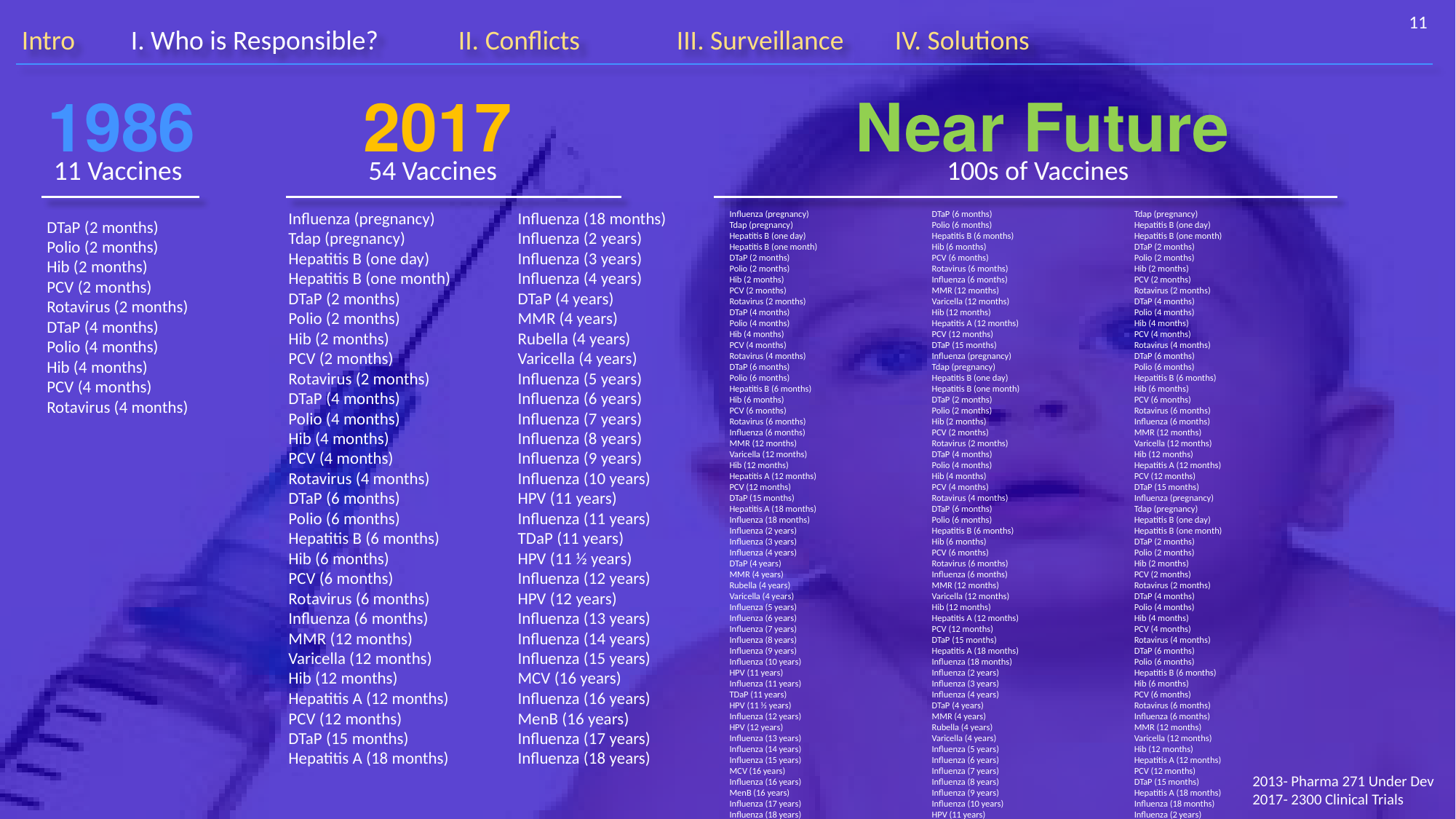

11
15
Near Future
100s of Vaccines

Influenza (pregnancy)
Tdap (pregnancy)
Hepatitis B (one day)
Hepatitis B (one month)
DTaP (2 months)
Polio (2 months)
Hib (2 months)
PCV (2 months)
Rotavirus (2 months)
DTaP (4 months)
Polio (4 months)
Hib (4 months)
PCV (4 months)
Rotavirus (4 months)
DTaP (6 months)
Polio (6 months)
Hepatitis B (6 months)
Hib (6 months)
PCV (6 months)
Rotavirus (6 months)
Influenza (6 months)
MMR (12 months)
Varicella (12 months)
Hib (12 months)
Hepatitis A (12 months)
PCV (12 months)
DTaP (15 months)
Hepatitis A (18 months)
Influenza (18 months)
Influenza (2 years)
Influenza (3 years)
Influenza (4 years)
DTaP (4 years)
MMR (4 years)
Rubella (4 years)
Varicella (4 years)
Influenza (5 years)
Influenza (6 years)
Influenza (7 years)
Influenza (8 years)
Influenza (9 years)
Influenza (10 years)
HPV (11 years)
Influenza (11 years)
TDaP (11 years)
HPV (11 ½ years)
Influenza (12 years)
HPV (12 years)
Influenza (13 years)
Influenza (14 years)
Influenza (15 years)
MCV (16 years)
Influenza (16 years)
MenB (16 years)
Influenza (17 years)
Influenza (18 years)
Influenza (pregnancy)
Tdap (pregnancy)
Hepatitis B (one day)
Hepatitis B (one month)
DTaP (2 months)
Polio (2 months)
Hib (2 months)
PCV (2 months)
Rotavirus (2 months)
DTaP (4 months)
Polio (4 months)
Hib (4 months)
PCV (4 months)
Rotavirus (4 months)
DTaP (6 months)
Polio (6 months)
Hepatitis B (6 months)
Hib (6 months)
PCV (6 months)
Rotavirus (6 months)
Influenza (6 months)
MMR (12 months)
Varicella (12 months)
Hib (12 months)
Hepatitis A (12 months)
PCV (12 months)
DTaP (15 months)
Influenza (pregnancy)
Tdap (pregnancy)
Hepatitis B (one day)
Hepatitis B (one month)
DTaP (2 months)
Polio (2 months)
Hib (2 months)
PCV (2 months)
Rotavirus (2 months)
DTaP (4 months)
Polio (4 months)
Hib (4 months)
PCV (4 months)
Rotavirus (4 months)
DTaP (6 months)
Polio (6 months)
Hepatitis B (6 months)
Hib (6 months)
PCV (6 months)
Rotavirus (6 months)
Influenza (6 months)
MMR (12 months)
Varicella (12 months)
Hib (12 months)
Hepatitis A (12 months)
PCV (12 months)
DTaP (15 months)
Hepatitis A (18 months)
Influenza (18 months)
Influenza (2 years)
Influenza (3 years)
Influenza (4 years)
DTaP (4 years)
MMR (4 years)
Rubella (4 years)
Varicella (4 years)
Influenza (5 years)
Influenza (6 years)
Influenza (7 years)
Influenza (8 years)
Influenza (9 years)
Influenza (10 years)
HPV (11 years)
Influenza (11 years)
TDaP (11 years)
HPV (11 ½ years)
Influenza (12 years)
HPV (12 years)
Influenza (13 years)
Influenza (14 years)
Influenza (15 years)
MCV (16 years)
Influenza (16 years)
MenB (16 years)
Influenza (17 years)
Influenza (18 years)
Influenza (pregnancy)
Tdap (pregnancy)
Hepatitis B (one day)
Hepatitis B (one month)
DTaP (2 months)
Polio (2 months)
Hib (2 months)
PCV (2 months)
Rotavirus (2 months)
DTaP (4 months)
Polio (4 months)
Hib (4 months)
PCV (4 months)
Rotavirus (4 months)
DTaP (6 months)
Polio (6 months)
Hepatitis B (6 months)
Hib (6 months)
PCV (6 months)
Rotavirus (6 months)
Influenza (6 months)
MMR (12 months)
Varicella (12 months)
Hib (12 months)
Hepatitis A (12 months)
PCV (12 months)
DTaP (15 months)
Influenza (pregnancy)
Tdap (pregnancy)
Hepatitis B (one day)
Hepatitis B (one month)
DTaP (2 months)
Polio (2 months)
Hib (2 months)
PCV (2 months)
Rotavirus (2 months)
DTaP (4 months)
Polio (4 months)
Hib (4 months)
PCV (4 months)
Rotavirus (4 months)
DTaP (6 months)
Polio (6 months)
Hepatitis B (6 months)
Hib (6 months)
PCV (6 months)
Rotavirus (6 months)
Influenza (6 months)
MMR (12 months)
Varicella (12 months)
Hib (12 months)
Hepatitis A (12 months)
PCV (12 months)
DTaP (15 months)
Hepatitis A (18 months)
Influenza (18 months)
Influenza (2 years)
Influenza (3 years)
Influenza (4 years)
DTaP (4 years)
MMR (4 years)
Rubella (4 years)
Varicella (4 years)
Influenza (5 years)
Influenza (6 years)
Influenza (7 years)
Influenza (8 years)
Influenza (9 years)
Influenza (10 years)
HPV (11 years)
1986
11 Vaccines

DTaP (2 months)
Polio (2 months)
Hib (2 months)
PCV (2 months)
Rotavirus (2 months)
DTaP (4 months)
Polio (4 months)
Hib (4 months)
PCV (4 months)
Rotavirus (4 months)
2017
54 Vaccines

Influenza (pregnancy)
Tdap (pregnancy)
Hepatitis B (one day)
Hepatitis B (one month)
DTaP (2 months)
Polio (2 months)
Hib (2 months)
PCV (2 months)
Rotavirus (2 months)
DTaP (4 months)
Polio (4 months)
Hib (4 months)
PCV (4 months)
Rotavirus (4 months)
DTaP (6 months)
Polio (6 months)
Hepatitis B (6 months)
Hib (6 months)
PCV (6 months)
Rotavirus (6 months)
Influenza (6 months)
MMR (12 months)
Varicella (12 months)
Hib (12 months)
Hepatitis A (12 months)
PCV (12 months)
DTaP (15 months)
Hepatitis A (18 months)
Influenza (18 months)
Influenza (2 years)
Influenza (3 years)
Influenza (4 years)
DTaP (4 years)
MMR (4 years)
Rubella (4 years)
Varicella (4 years)
Influenza (5 years)
Influenza (6 years)
Influenza (7 years)
Influenza (8 years)
Influenza (9 years)
Influenza (10 years)
HPV (11 years)
Influenza (11 years)
TDaP (11 years)
HPV (11 ½ years)
Influenza (12 years)
HPV (12 years)
Influenza (13 years)
Influenza (14 years)
Influenza (15 years)
MCV (16 years)
Influenza (16 years)
MenB (16 years)
Influenza (17 years)
Influenza (18 years)
2013- Pharma 271 Under Dev
2017- 2300 Clinical Trials